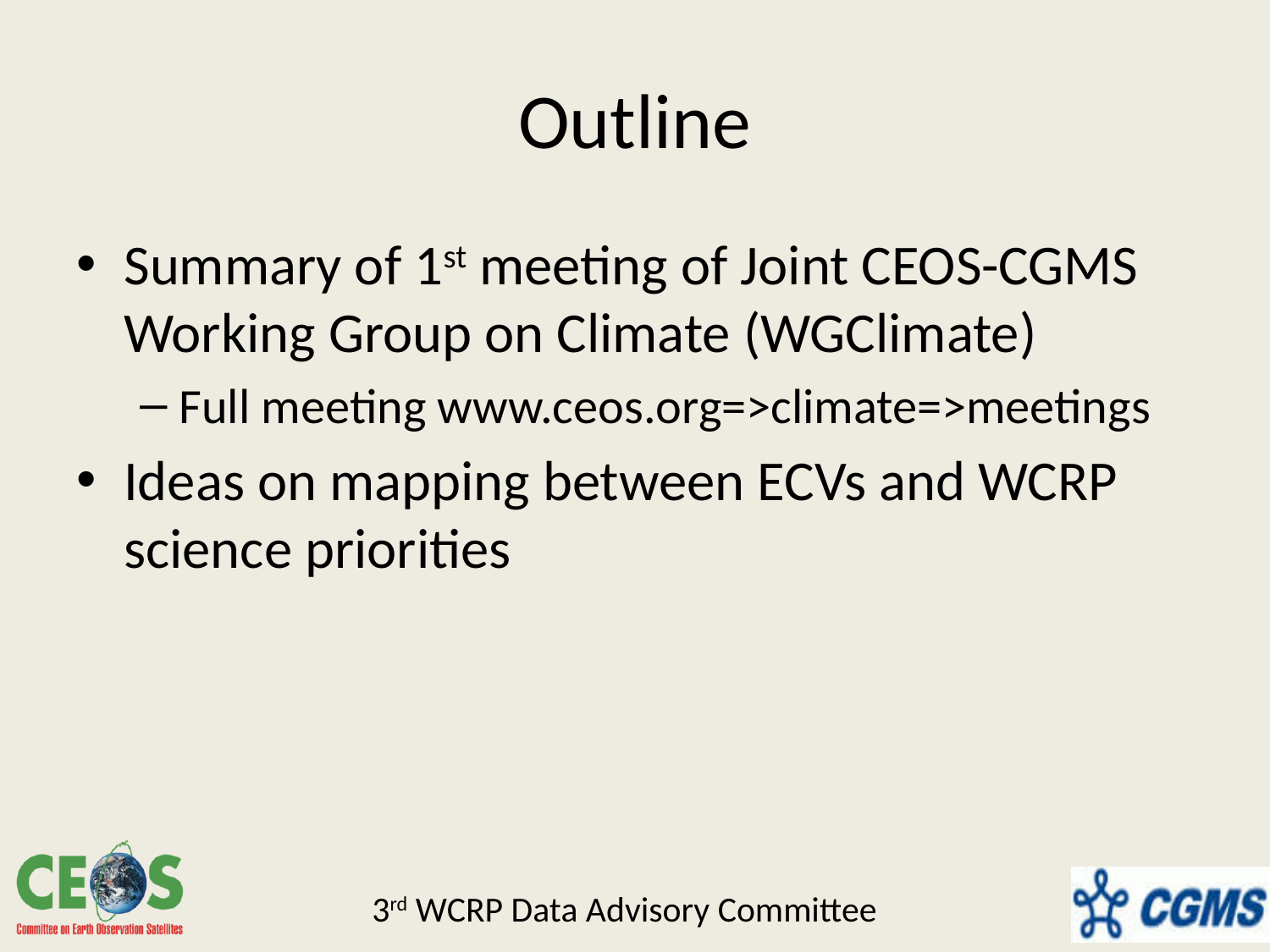

# Outline
Summary of 1st meeting of Joint CEOS-CGMS Working Group on Climate (WGClimate)
Full meeting www.ceos.org=>climate=>meetings
Ideas on mapping between ECVs and WCRP science priorities

3rd WCRP Data Advisory Committee